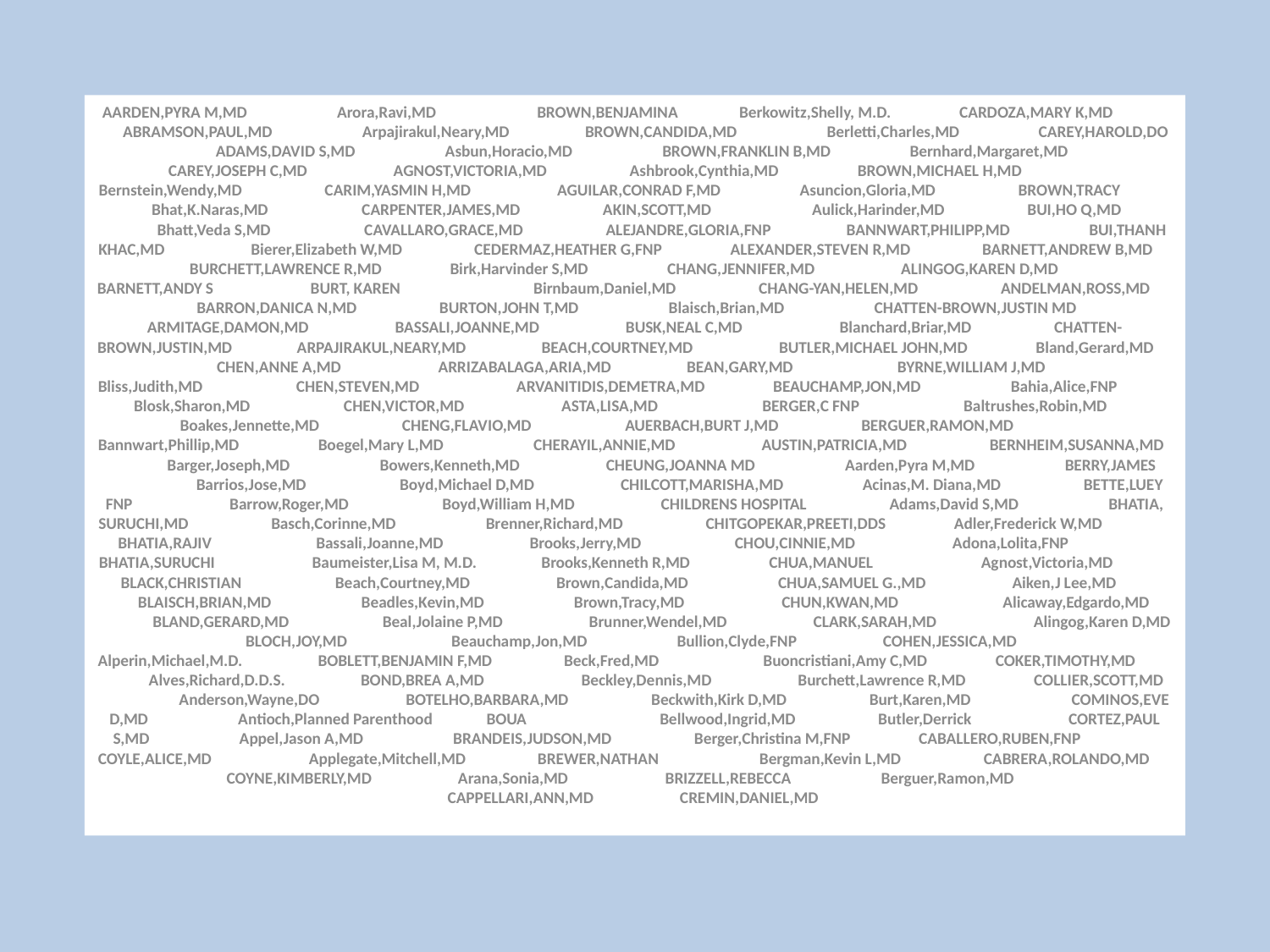

AARDEN,PYRA M,MD                         Arora,Ravi,MD                            BROWN,BENJAMINA                 Berkowitz,Shelly, M.D.                   CARDOZA,MARY K,MD                        ABRAMSON,PAUL,MD                         Arpajirakul,Neary,MD                     BROWN,CANDIDA,MD                         Berletti,Charles,MD                      CAREY,HAROLD,DO                          ADAMS,DAVID S,MD                         Asbun,Horacio,MD                         BROWN,FRANKLIN B,MD                      Bernhard,Margaret,MD                     CAREY,JOSEPH C,MD                        AGNOST,VICTORIA,MD                       Ashbrook,Cynthia,MD                      BROWN,MICHAEL H,MD                       Bernstein,Wendy,MD                       CARIM,YASMIN H,MD                        AGUILAR,CONRAD F,MD                      Asuncion,Gloria,MD                       BROWN,TRACY                              Bhat,K.Naras,MD                          CARPENTER,JAMES,MD                       AKIN,SCOTT,MD                            Aulick,Harinder,MD                       BUI,HO Q,MD                              Bhatt,Veda S,MD                          CAVALLARO,GRACE,MD                       ALEJANDRE,GLORIA,FNP                     BANNWART,PHILIPP,MD                      BUI,THANH KHAC,MD                        Bierer,Elizabeth W,MD                    CEDERMAZ,HEATHER G,FNP                   ALEXANDER,STEVEN R,MD                    BARNETT,ANDREW B,MD                      BURCHETT,LAWRENCE R,MD                   Birk,Harvinder S,MD                      CHANG,JENNIFER,MD                        ALINGOG,KAREN D,MD                       BARNETT,ANDY S                           BURT, KAREN                                     Birnbaum,Daniel,MD                       CHANG-YAN,HELEN,MD                       ANDELMAN,ROSS,MD                         BARRON,DANICA N,MD                       BURTON,JOHN T,MD                         Blaisch,Brian,MD                         CHATTEN-BROWN,JUSTIN MD                  ARMITAGE,DAMON,MD                        BASSALI,JOANNE,MD                        BUSK,NEAL C,MD                           Blanchard,Briar,MD                       CHATTEN-BROWN,JUSTIN,MD                  ARPAJIRAKUL,NEARY,MD                     BEACH,COURTNEY,MD                        BUTLER,MICHAEL JOHN,MD                   Bland,Gerard,MD                          CHEN,ANNE A,MD                           ARRIZABALAGA,ARIA,MD                     BEAN,GARY,MD                             BYRNE,WILLIAM J,MD                       Bliss,Judith,MD                          CHEN,STEVEN,MD                           ARVANITIDIS,DEMETRA,MD                   BEAUCHAMP,JON,MD                         Bahia,Alice,FNP                          Blosk,Sharon,MD                          CHEN,VICTOR,MD                           ASTA,LISA,MD                             BERGER,C FNP                             Baltrushes,Robin,MD                      Boakes,Jennette,MD                       CHENG,FLAVIO,MD                          AUERBACH,BURT J,MD                       BERGUER,RAMON,MD                         Bannwart,Phillip,MD                      Boegel,Mary L,MD                         CHERAYIL,ANNIE,MD                        AUSTIN,PATRICIA,MD                       BERNHEIM,SUSANNA,MD                      Barger,Joseph,MD                         Bowers,Kenneth,MD                        CHEUNG,JOANNA MD                         Aarden,Pyra M,MD                         BERRY,JAMES                              Barrios,Jose,MD                          Boyd,Michael D,MD                        CHILCOTT,MARISHA,MD                      Acinas,M. Diana,MD                       BETTE,LUEY FNP                           Barrow,Roger,MD                          Boyd,William H,MD                        CHILDRENS HOSPITAL                       Adams,David S,MD                         BHATIA, SURUCHI,MD                       Basch,Corinne,MD                         Brenner,Richard,MD                       CHITGOPEKAR,PREETI,DDS                   Adler,Frederick W,MD                     BHATIA,RAJIV                             Bassali,Joanne,MD                        Brooks,Jerry,MD                          CHOU,CINNIE,MD                           Adona,Lolita,FNP                         BHATIA,SURUCHI                           Baumeister,Lisa M, M.D.                  Brooks,Kenneth R,MD                      CHUA,MANUEL                              Agnost,Victoria,MD                       BLACK,CHRISTIAN                          Beach,Courtney,MD                        Brown,Candida,MD                         CHUA,SAMUEL G.,MD                        Aiken,J Lee,MD                           BLAISCH,BRIAN,MD                         Beadles,Kevin,MD                         Brown,Tracy,MD                           CHUN,KWAN,MD                             Alicaway,Edgardo,MD                      BLAND,GERARD,MD                          Beal,Jolaine P,MD                        Brunner,Wendel,MD                        CLARK,SARAH,MD                           Alingog,Karen D,MD                       BLOCH,JOY,MD                             Beauchamp,Jon,MD                         Bullion,Clyde,FNP                        COHEN,JESSICA,MD                         Alperin,Michael,M.D.                     BOBLETT,BENJAMIN F,MD                    Beck,Fred,MD                             Buoncristiani,Amy C,MD                   COKER,TIMOTHY,MD                         Alves,Richard,D.D.S.                     BOND,BREA A,MD                           Beckley,Dennis,MD                        Burchett,Lawrence R,MD                   COLLIER,SCOTT,MD                         Anderson,Wayne,DO                        BOTELHO,BARBARA,MD                       Beckwith,Kirk D,MD                       Burt,Karen,MD                            COMINOS,EVE D,MD                         Antioch,Planned Parenthood               BOUA                                     Bellwood,Ingrid,MD                       Butler,Derrick                           CORTEZ,PAUL S,MD                         Appel,Jason A,MD                         BRANDEIS,JUDSON,MD                       Berger,Christina M,FNP                   CABALLERO,RUBEN,FNP                      COYLE,ALICE,MD                           Applegate,Mitchell,MD                    BREWER,NATHAN                            Bergman,Kevin L,MD                       CABRERA,ROLANDO,MD                       COYNE,KIMBERLY,MD                        Arana,Sonia,MD                           BRIZZELL,REBECCA                         Berguer,Ramon,MD                         CAPPELLARI,ANN,MD                        CREMIN,DANIEL,MD
#